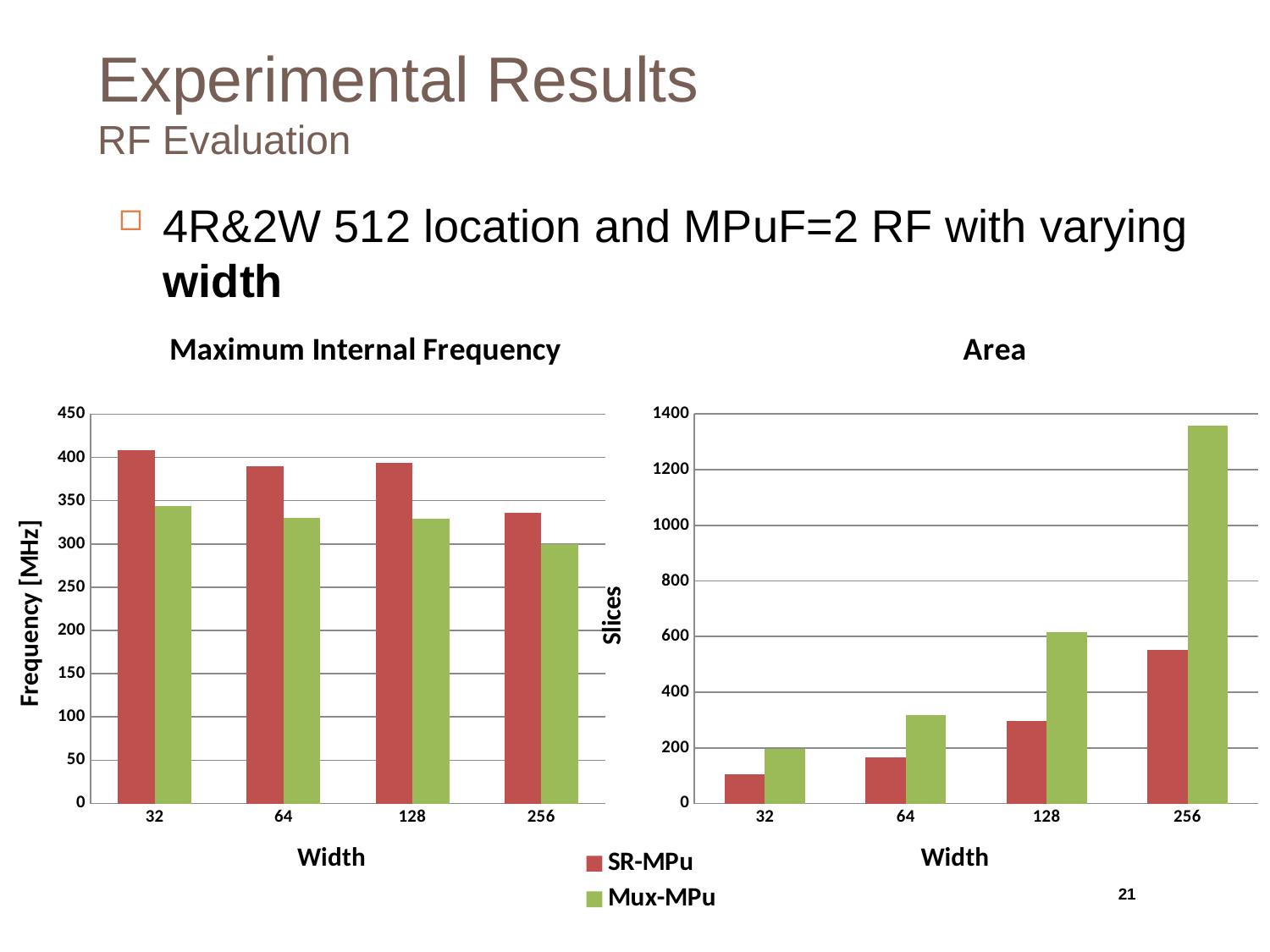

# Experimental Results RF Evaluation
4R&2W 512 location and MPuF=2 RF with varying width

### Chart: Maximum Internal Frequency

| Category | SR-MPu | Mux-MPu |
|---|---|---|
| 32 | 408.33 | 344.116 |
| 64 | 390.016 | 330.36 |
| 128 | 393.701 | 329.489 |
| 256 | 335.909 | 299.401 |

### Chart: Area

| Category | SR-MPu | Mux-MPu |
|---|---|---|
| 32 | 104.0 | 196.0 |
| 64 | 167.0 | 318.0 |
| 128 | 297.0 | 617.0 |
| 256 | 552.0 | 1358.0 |
21